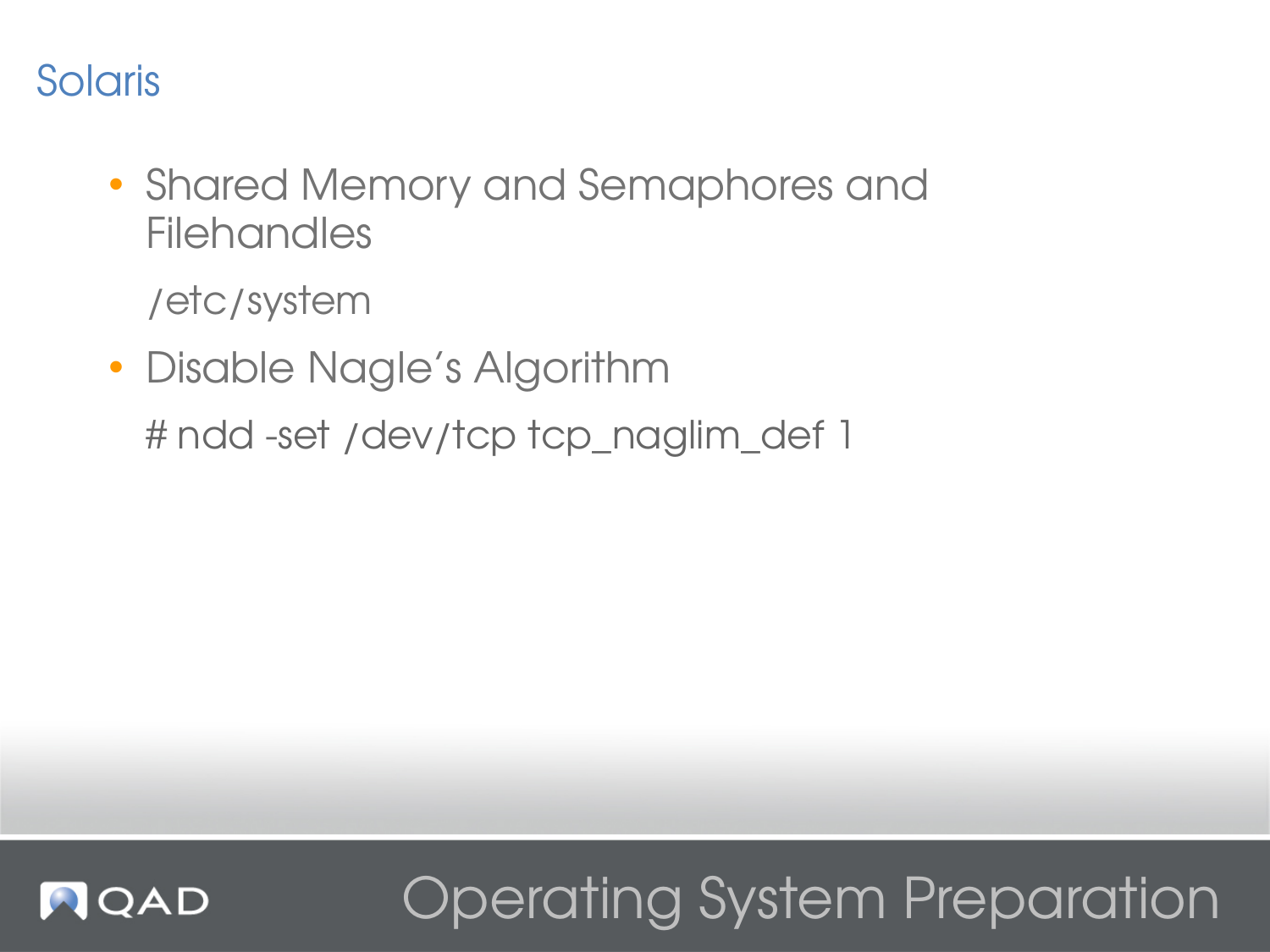

Solaris
Shared Memory and Semaphores and Filehandles
/etc/system
Disable Nagle’s Algorithm
# ndd -set /dev/tcp tcp_naglim_def 1

# Operating System Preparation